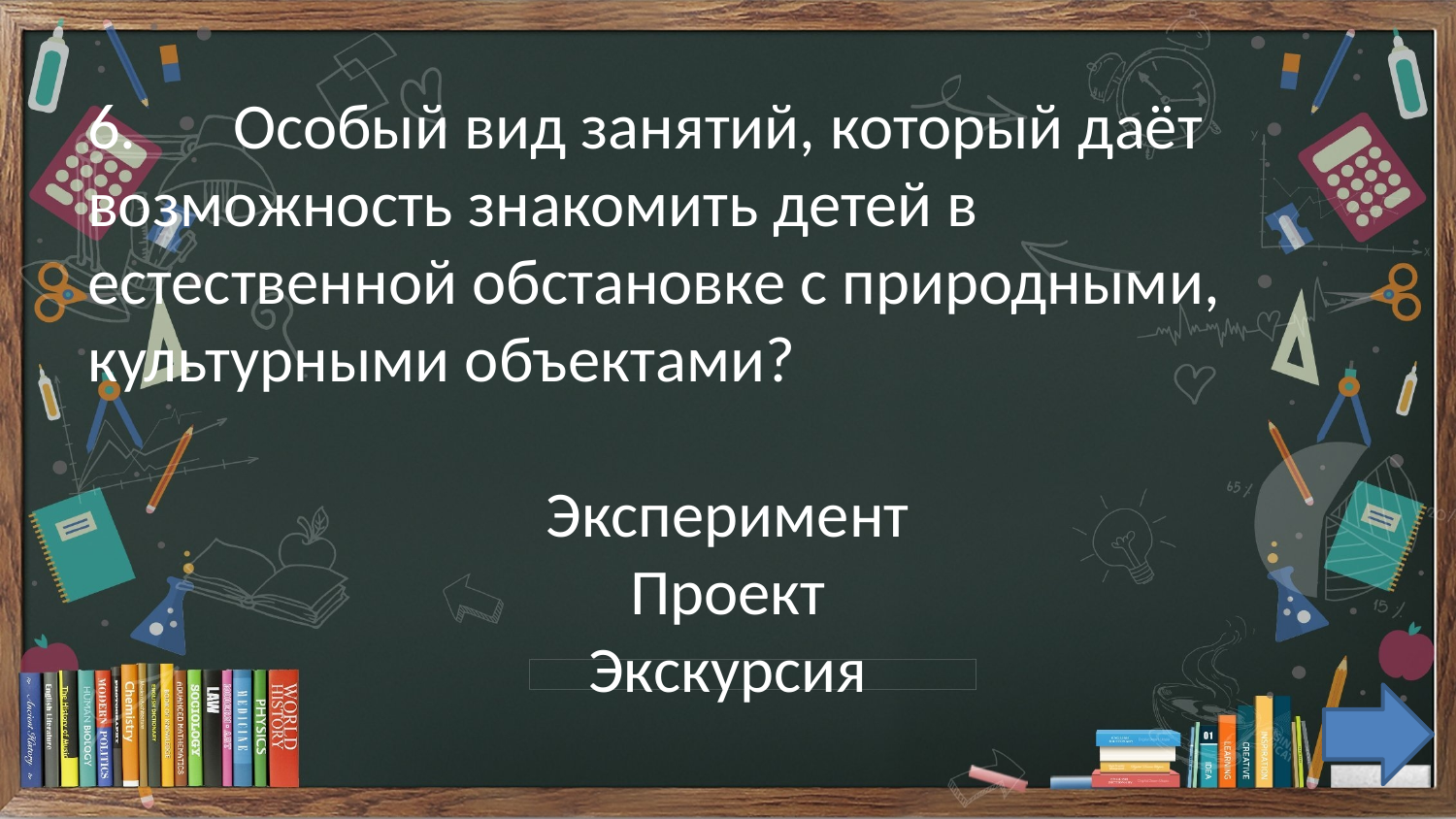

6.	Особый вид занятий, который даёт 	возможность знакомить детей в 	естественной обстановке с природными, 	культурными объектами?

Эксперимент
Проект
Экскурсия